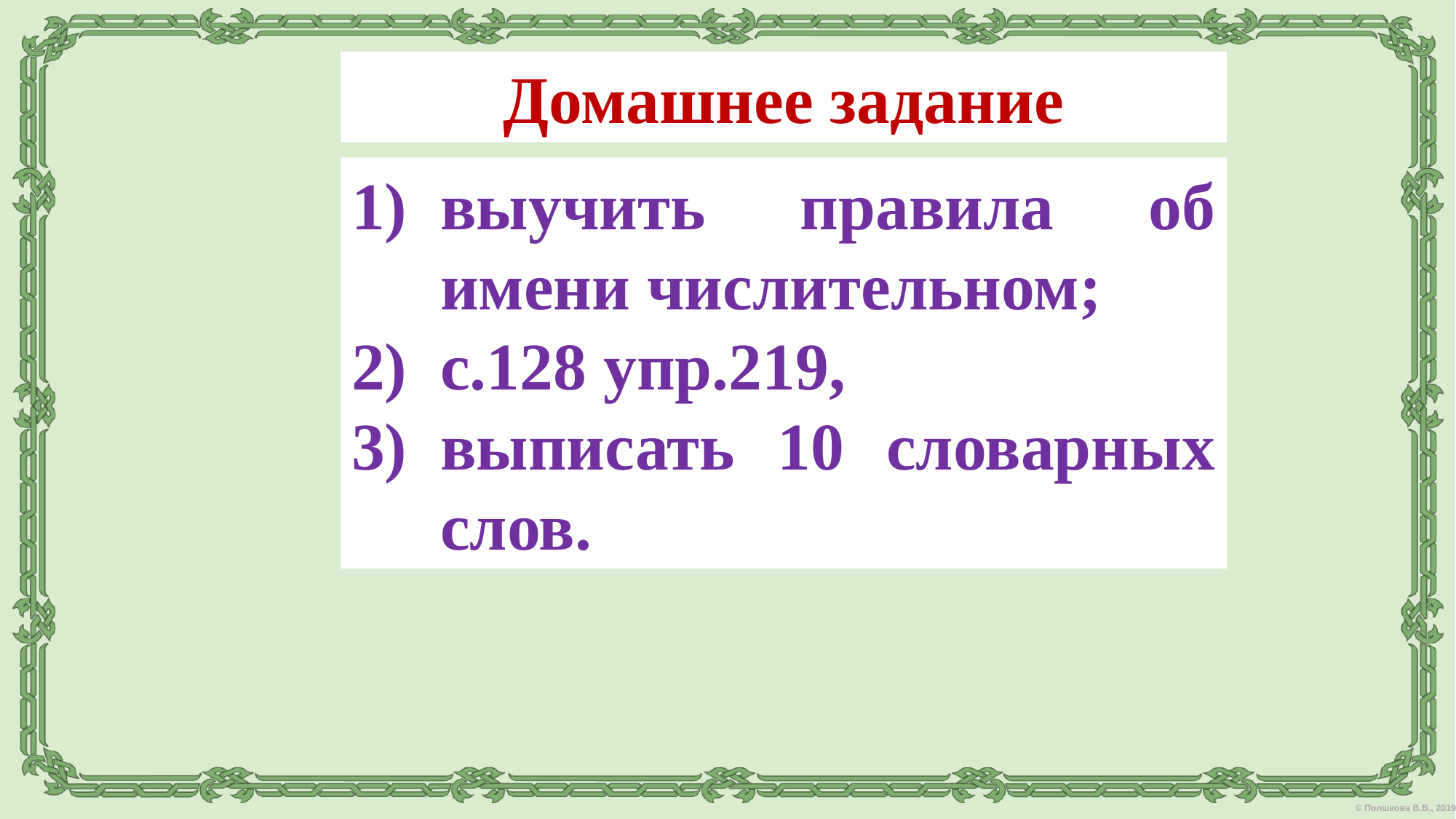

Домашнее задание
выучить правила об имени числительном;
с.128 упр.219,
выписать 10 словарных слов.